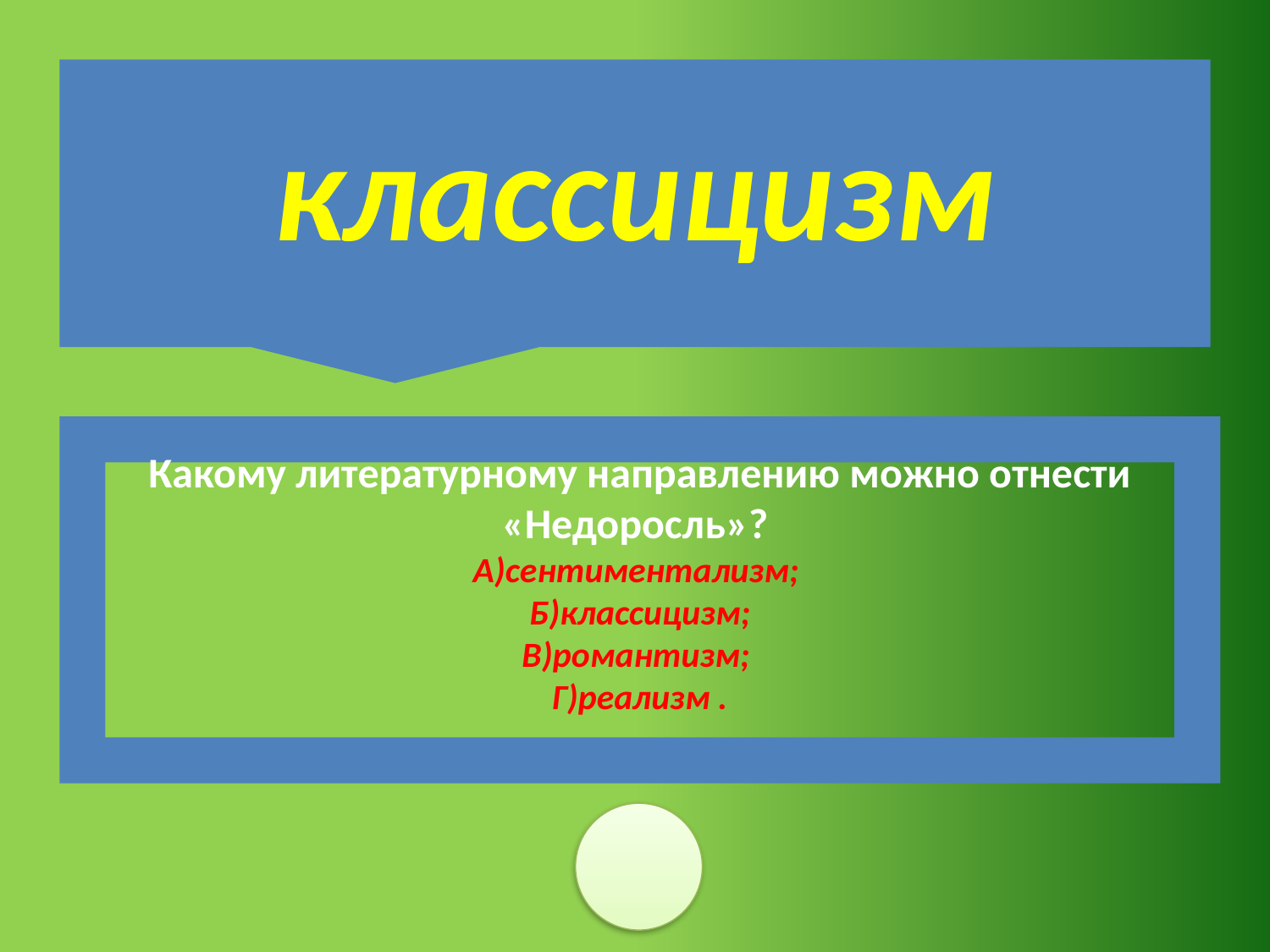

классицизм

Какому литературному направлению можно отнести «Недоросль»?
А)сентиментализм;
Б)классицизм;
В)романтизм;
Г)реализм .